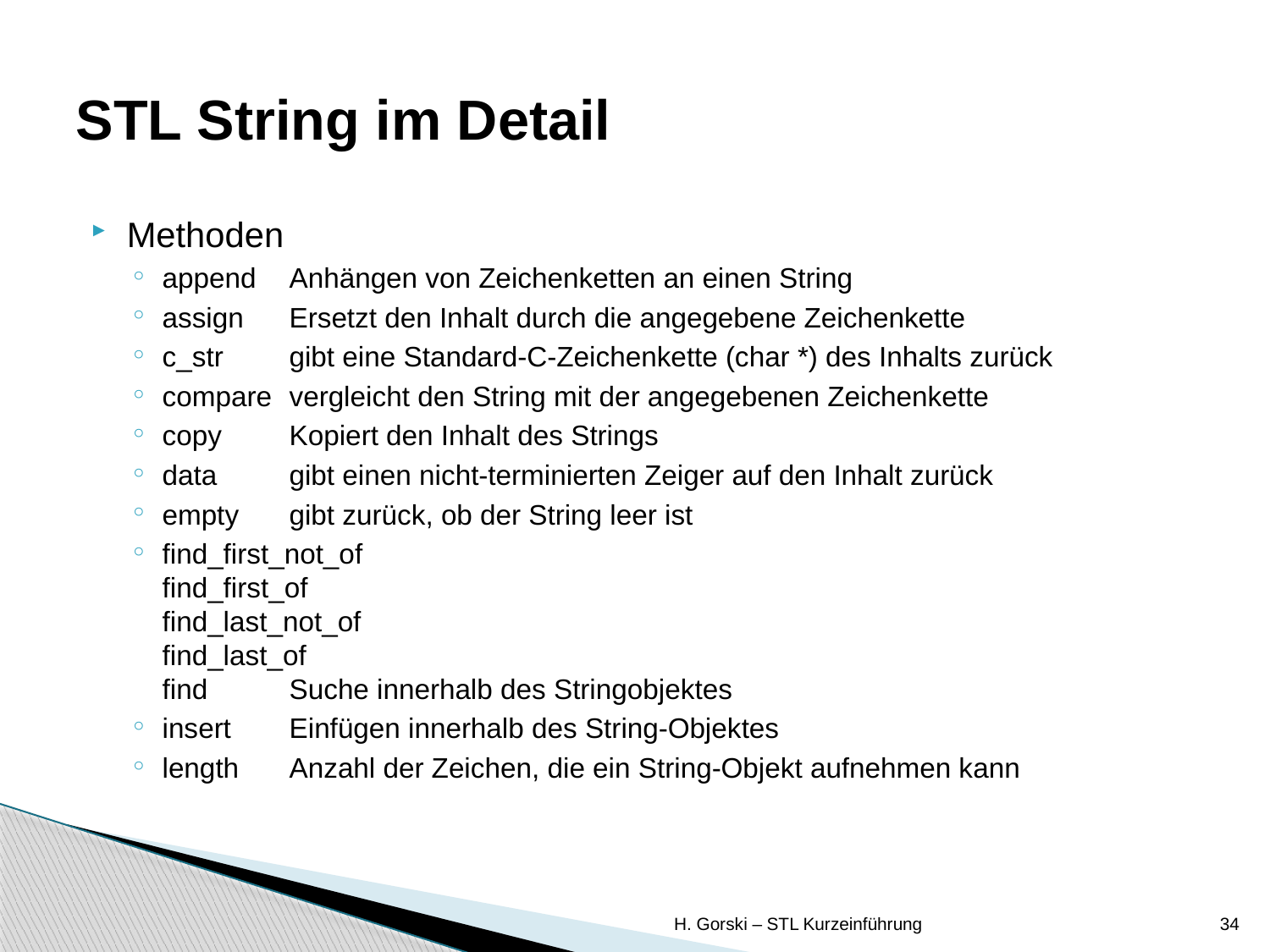

# STL String im Detail
Methoden
append	Anhängen von Zeichenketten an einen String
assign	Ersetzt den Inhalt durch die angegebene Zeichenkette
c_str	gibt eine Standard-C-Zeichenkette (char *) des Inhalts zurück
compare	vergleicht den String mit der angegebenen Zeichenkette
copy	Kopiert den Inhalt des Strings
data	gibt einen nicht-terminierten Zeiger auf den Inhalt zurück
empty	gibt zurück, ob der String leer ist
find_first_not_of
find_first_of
find_last_not_of
find_last_of
find	Suche innerhalb des Stringobjektes
insert	Einfügen innerhalb des String-Objektes
length	Anzahl der Zeichen, die ein String-Objekt aufnehmen kann

H. Gorski – STL Kurzeinführung
34